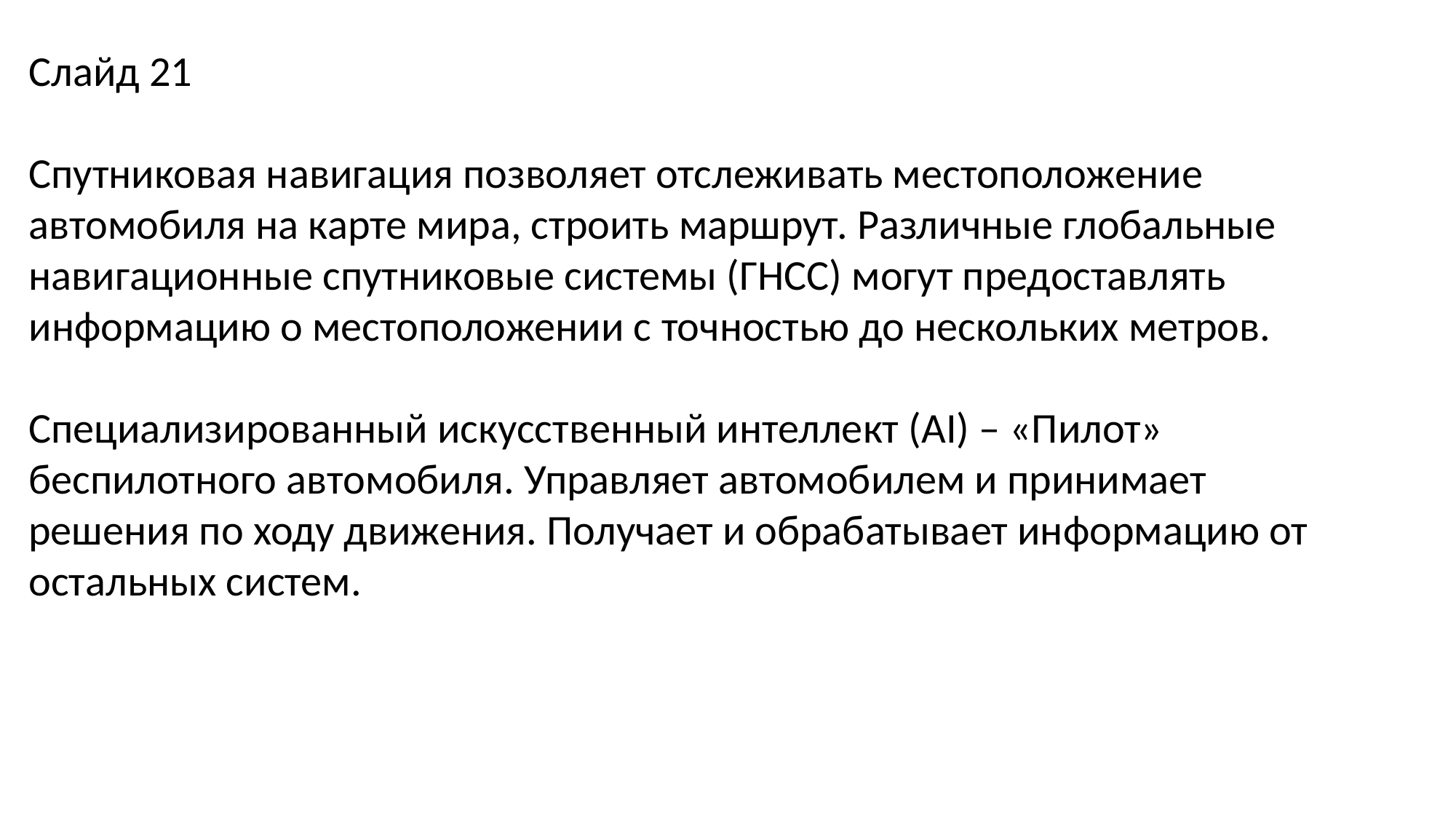

Слайд 21

Спутниковая навигация позволяет отслеживать местоположение автомобиля на карте мира, строить маршрут. Различные глобальные навигационные спутниковые системы (ГНСС) могут предоставлять информацию о местоположении с точностью до нескольких метров.

Специализированный искусственный интеллект (AI) – «Пилот» беспилотного автомобиля. Управляет автомобилем и принимает решения по ходу движения. Получает и обрабатывает информацию от остальных систем.